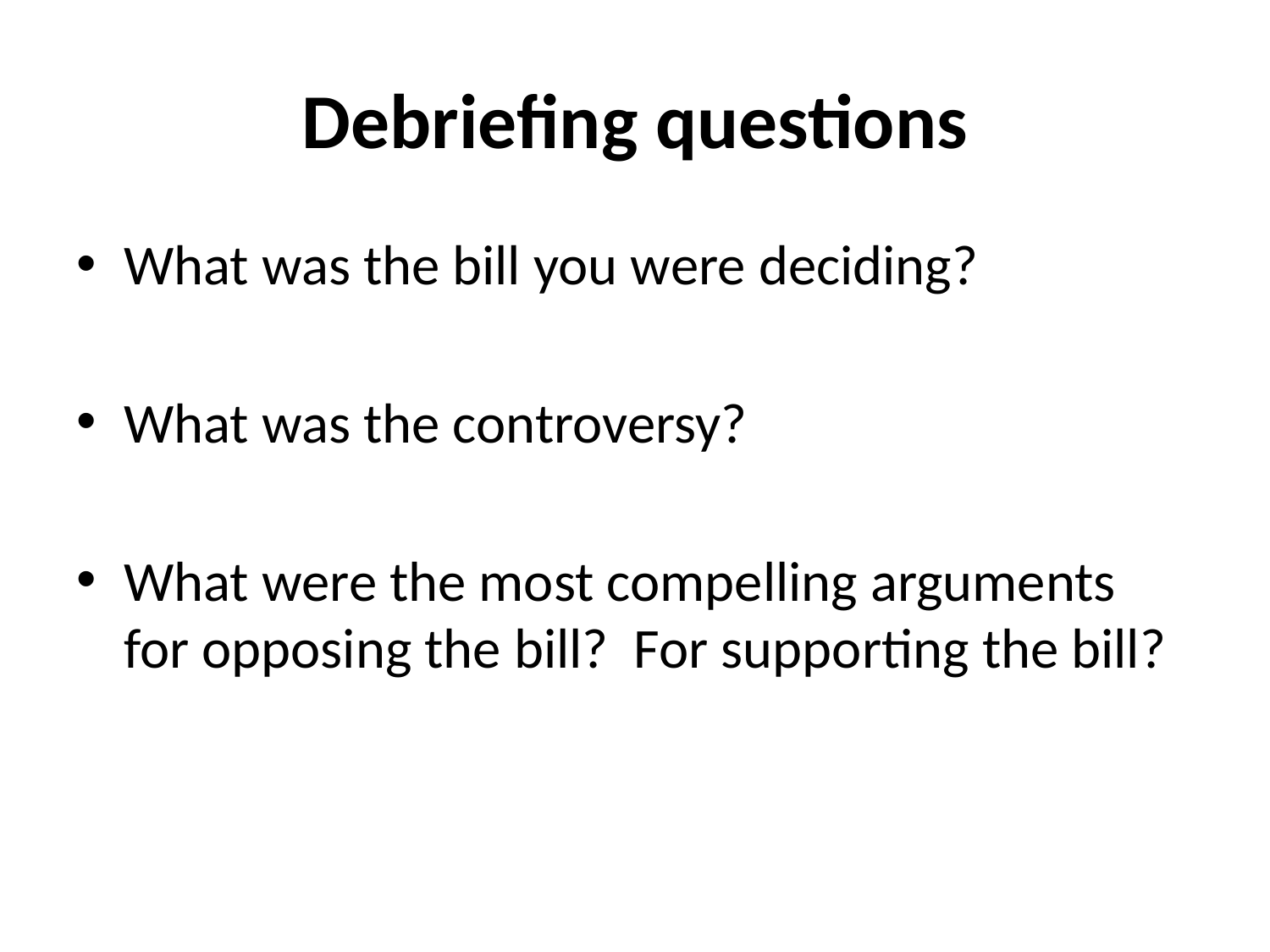

# Debriefing questions
What was the bill you were deciding?

What was the controversy?

What were the most compelling arguments for opposing the bill?  For supporting the bill?